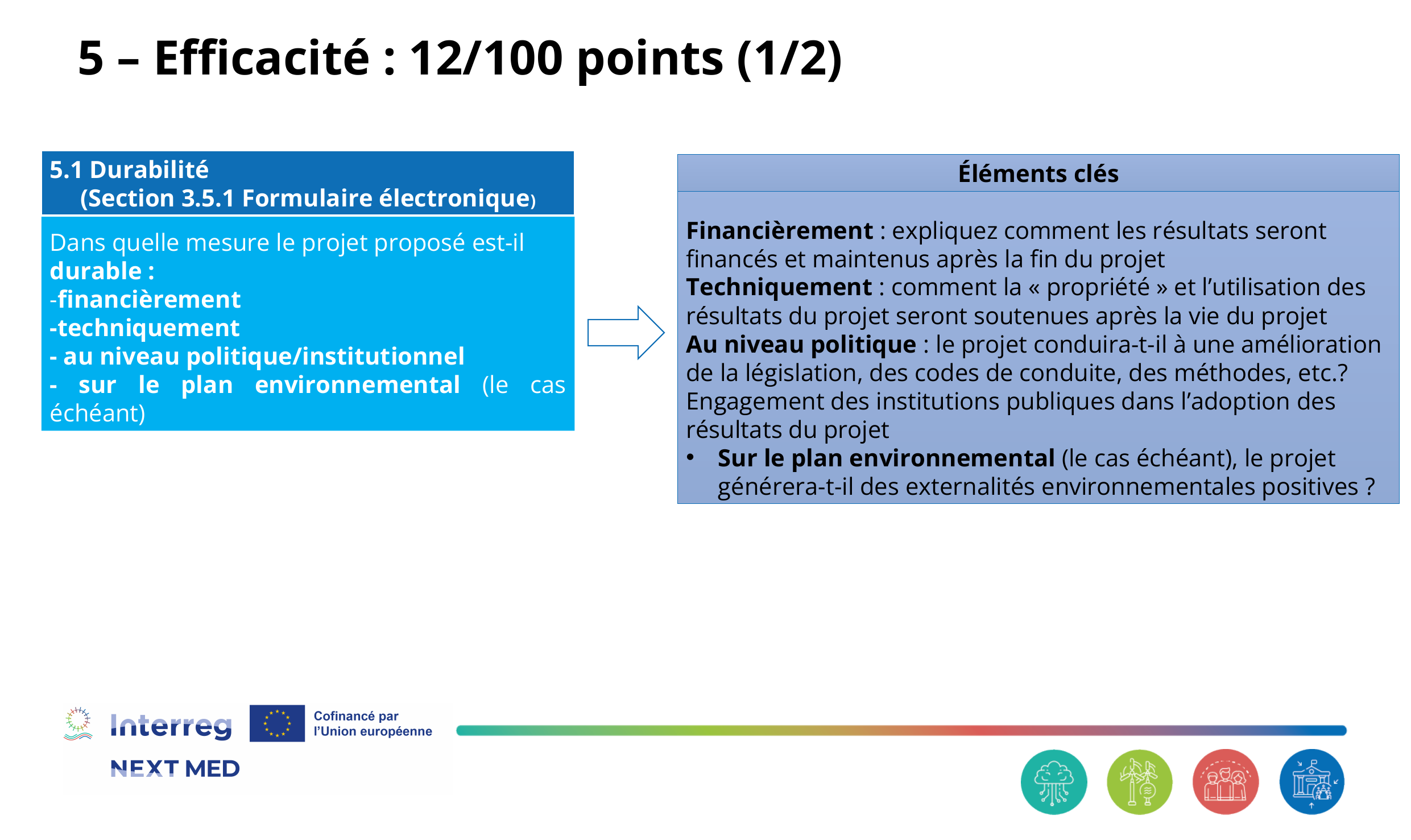

# 5 – Efficacité : 12/100 points (1/2)
5.1 Durabilité
(Section 3.5.1 Formulaire électronique)

Dans quelle mesure le projet proposé est-il durable :
-financièrement
-techniquement
- au niveau politique/institutionnel
- sur le plan environnemental (le cas échéant)
Éléments clés

Financièrement : expliquez comment les résultats seront financés et maintenus après la fin du projet
Techniquement : comment la « propriété » et l’utilisation des résultats du projet seront soutenues après la vie du projet
Au niveau politique : le projet conduira-t-il à une amélioration de la législation, des codes de conduite, des méthodes, etc.? Engagement des institutions publiques dans l’adoption des résultats du projet
Sur le plan environnemental (le cas échéant), le projet générera-t-il des externalités environnementales positives ?